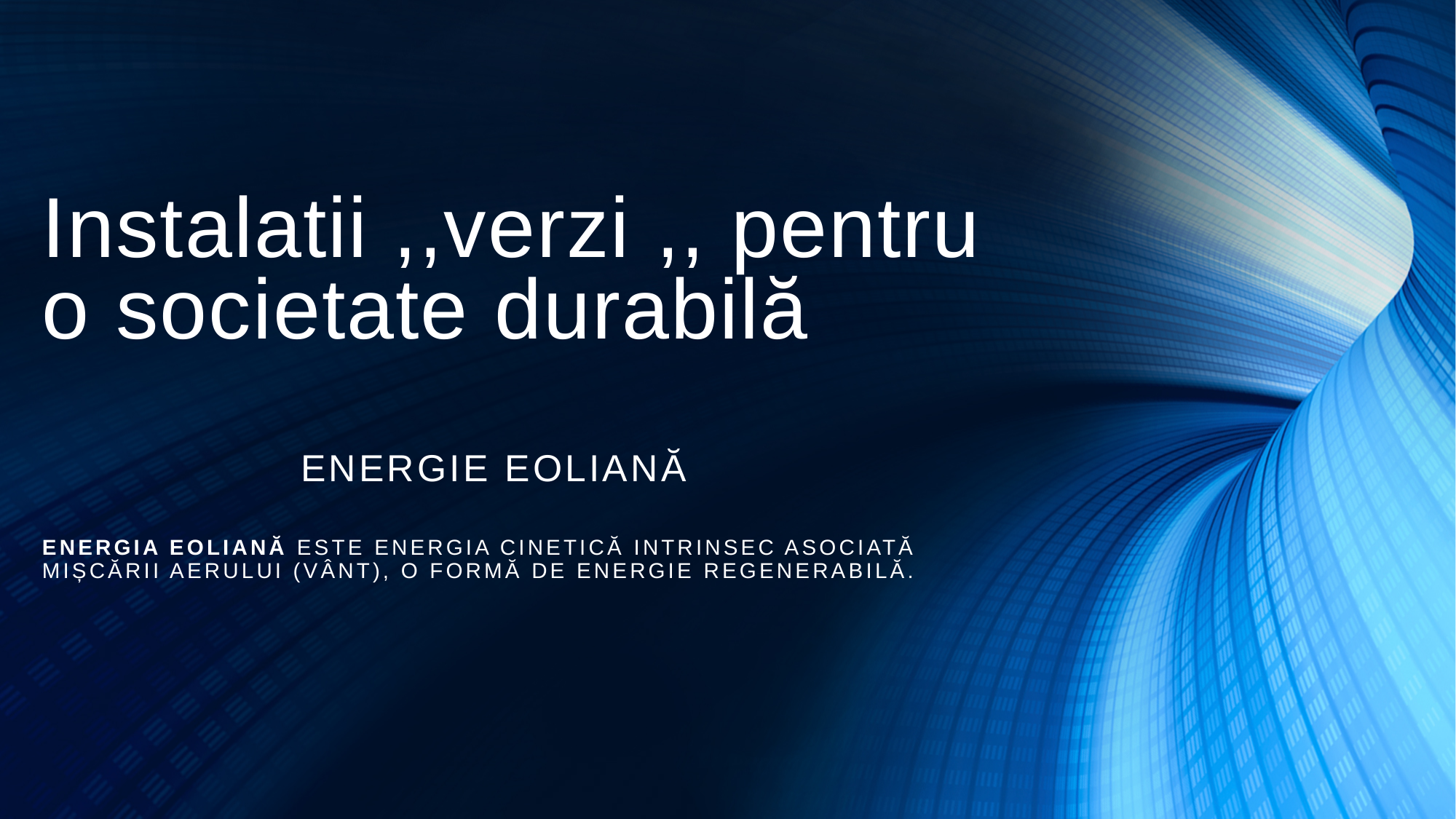

# Instalatii ,,verzi ,, pentru o societate durabilă
                   Energie eoliană

Energia eoliană este energia cinetică intrinsec asociată mișcării aerului (vânt), o formă de energie regenerabilă.